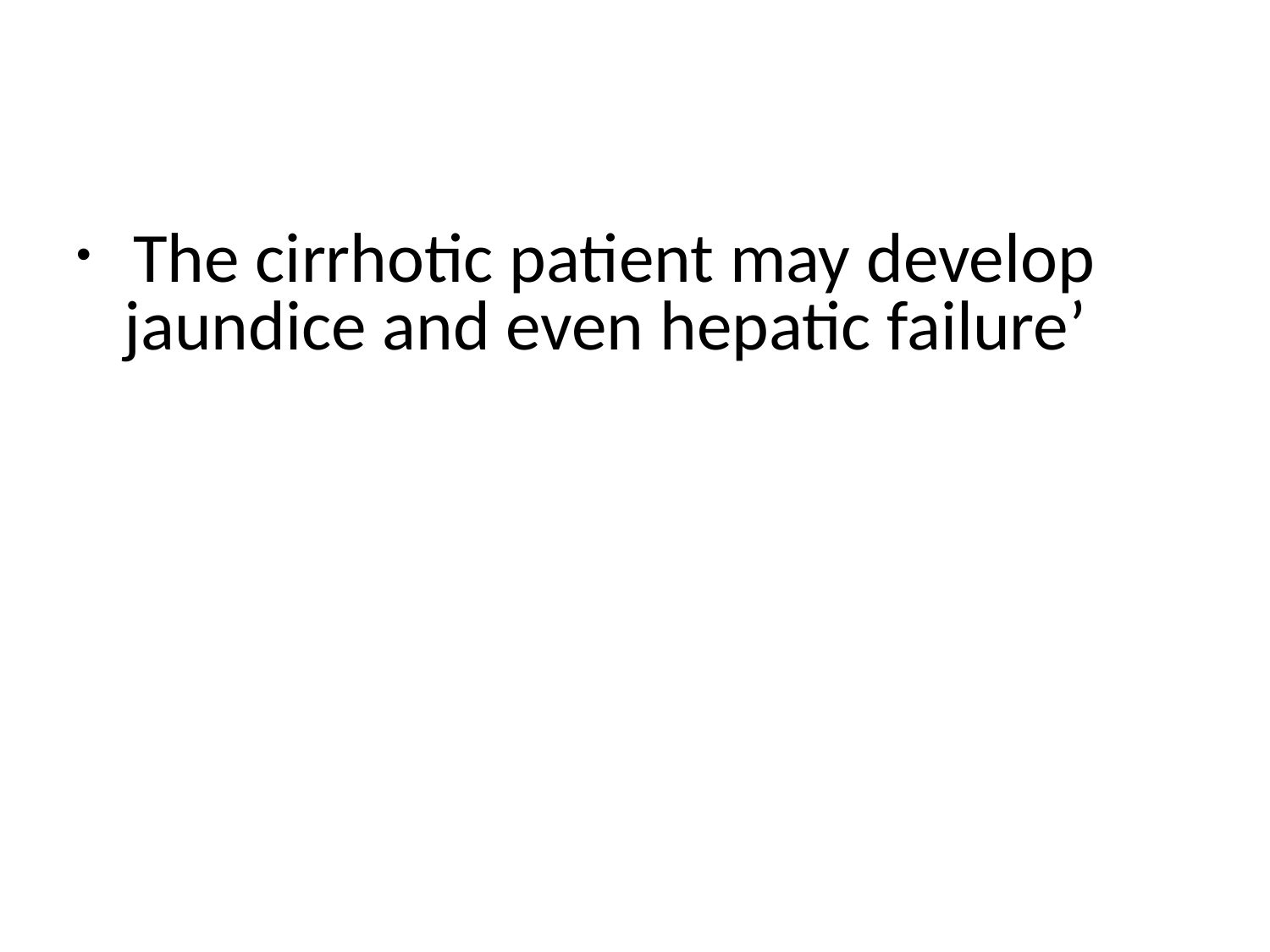

#
 The cirrhotic patient may develop jaundice and even hepatic failure’